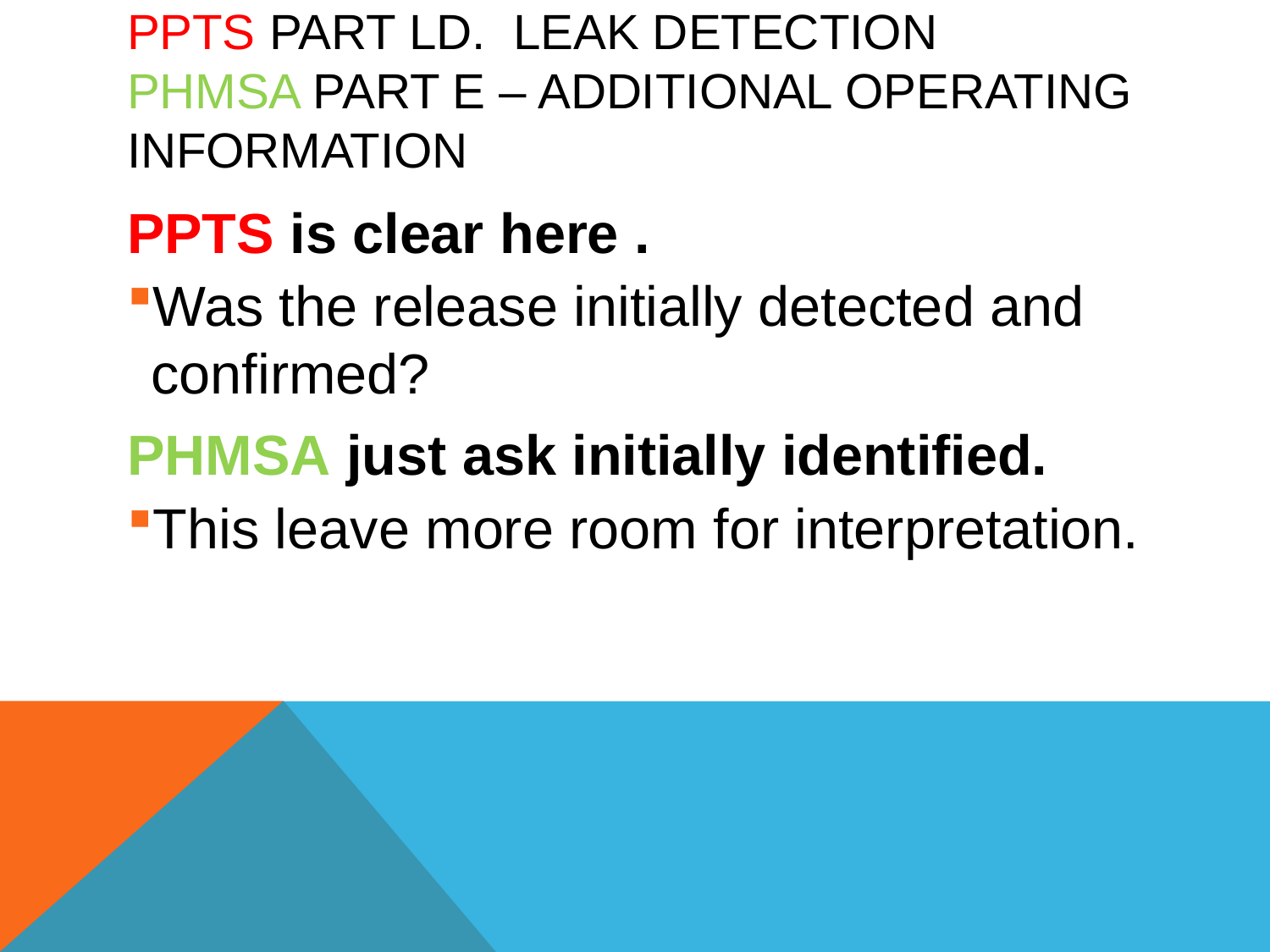

# PPTS PART LD.  LEAK DETECTION PHMSA PART E – ADDITIONAL OPERATING INFORMATION
PPTS is clear here .
Was the release initially detected and confirmed?
PHMSA just ask initially identified.
This leave more room for interpretation.